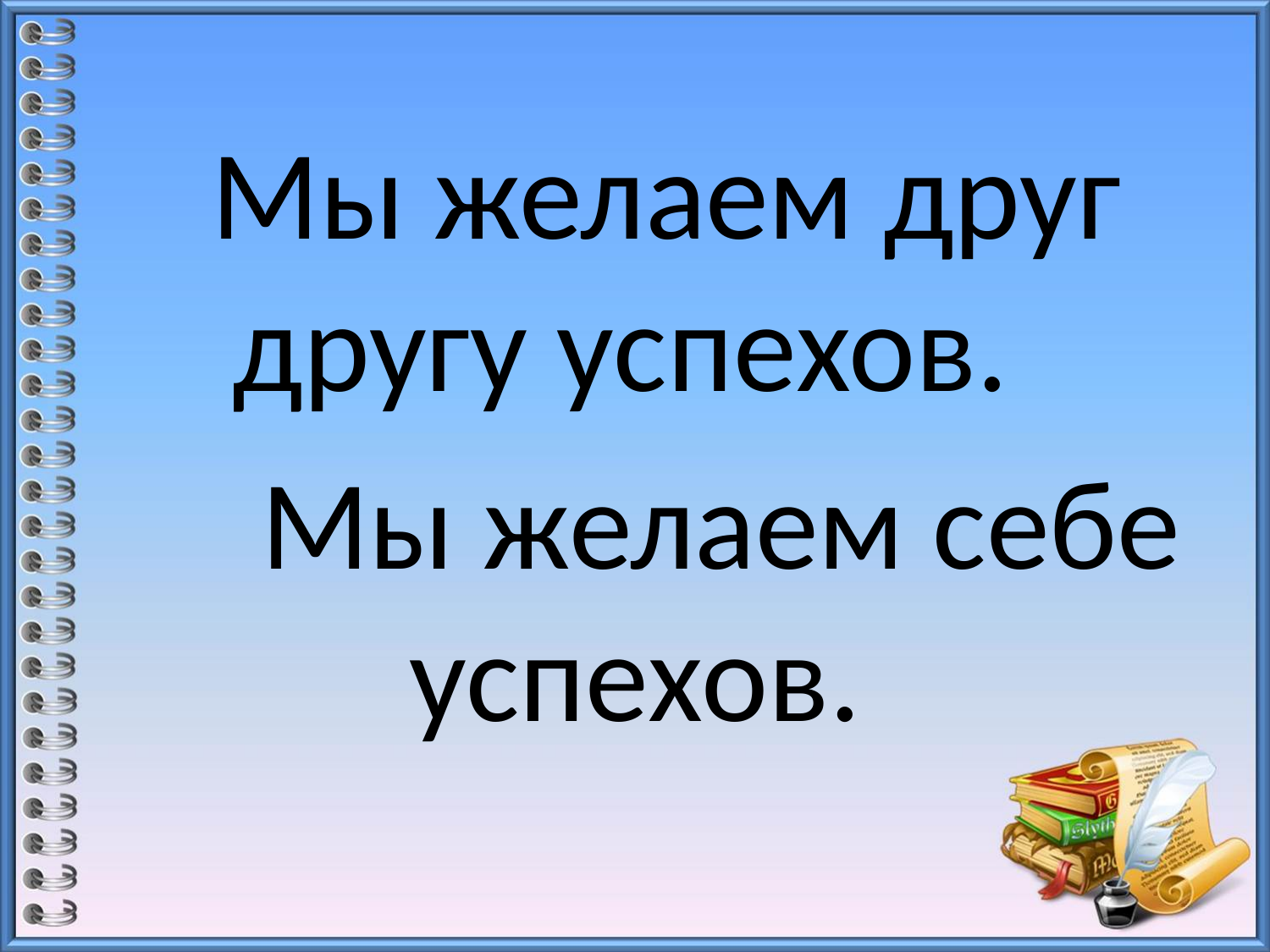

Мы желаем друг другу успехов.
      Мы желаем себе успехов.